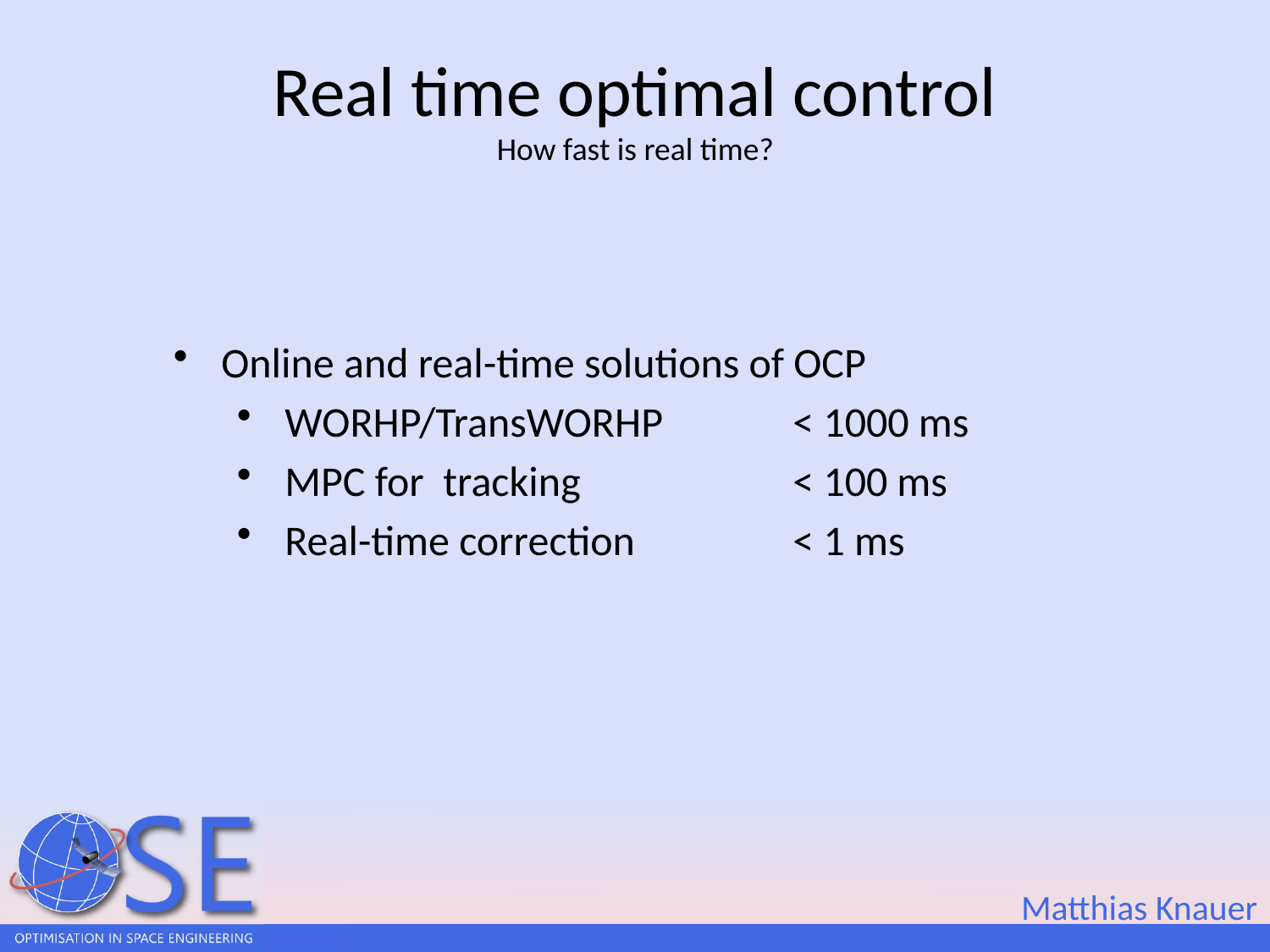

Real time optimal control
How fast is real time?
Online and real-time solutions of OCP
WORHP/TransWORHP    	< 1000 ms
MPC for  tracking           	< 100 ms
Real-time correction		< 1 ms